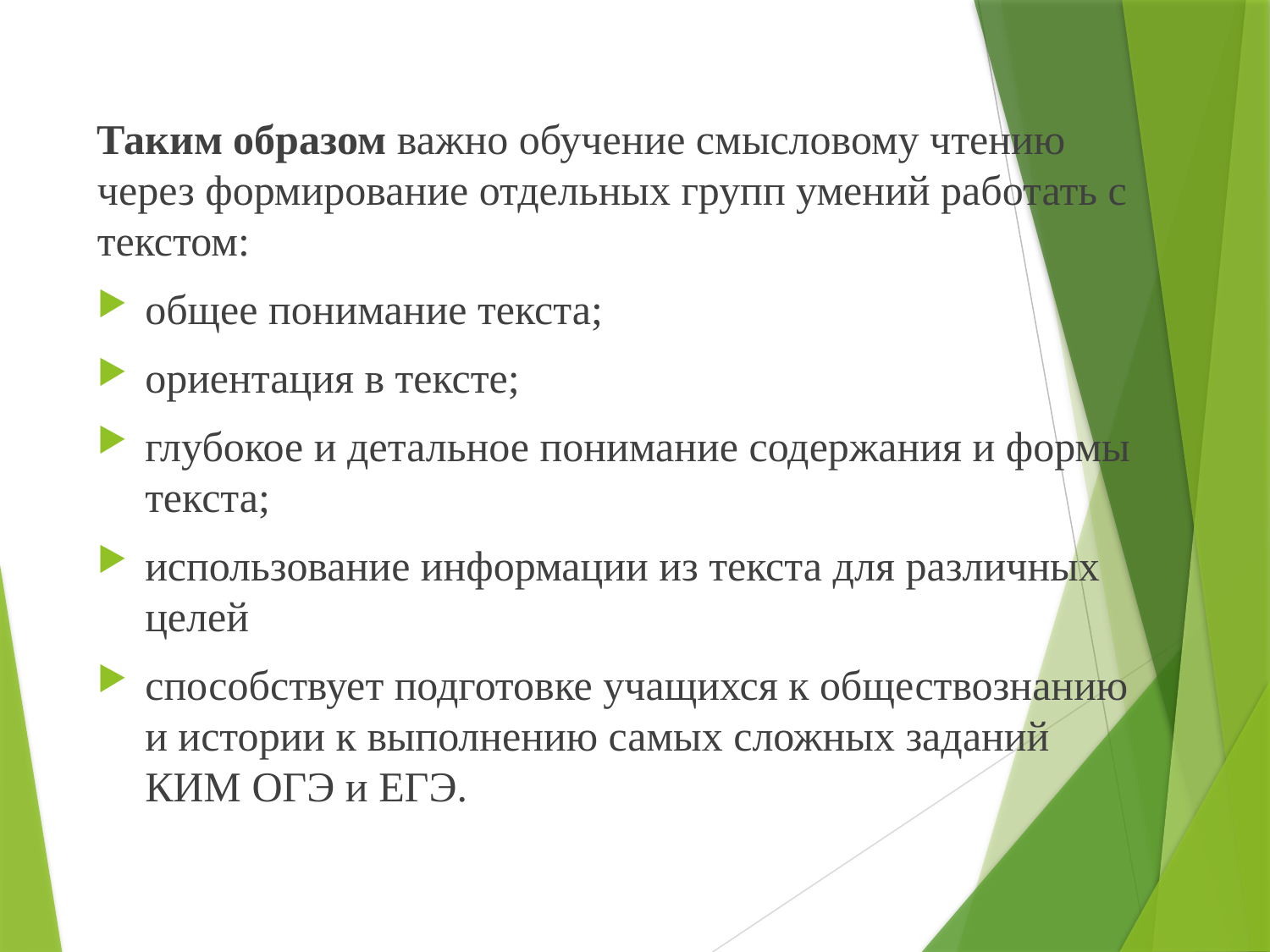

#
Таким образом важно обучение смысловому чтению через формирование отдельных групп умений работать с текстом:
общее понимание текста;
ориентация в тексте;
глубокое и детальное понимание содержания и формы текста;
использование информации из текста для различных целей
способствует подготовке учащихся к обществознанию и истории к выполнению самых сложных заданий КИМ ОГЭ и ЕГЭ.